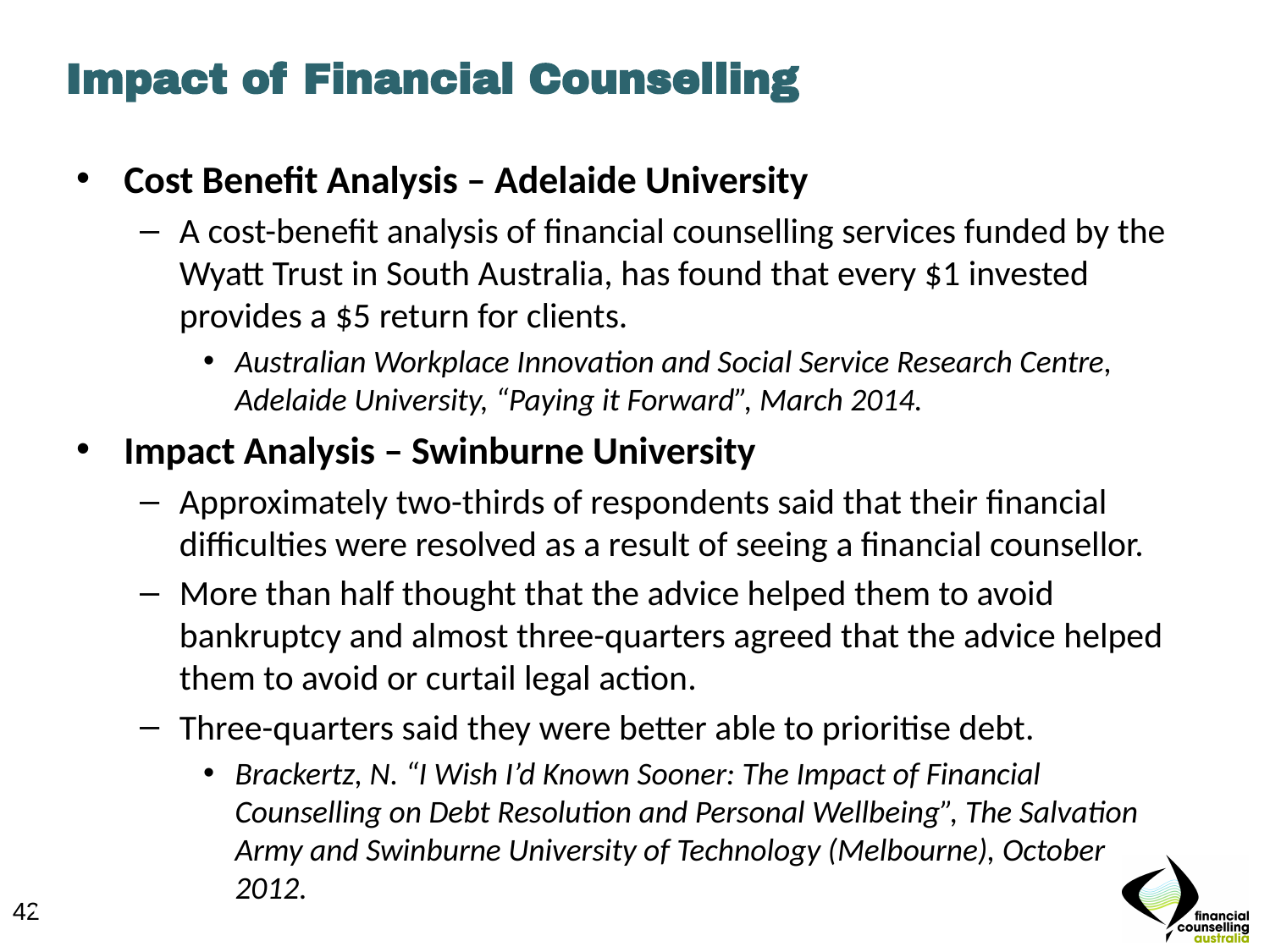

# Impact of Financial Counselling
Cost Benefit Analysis – Adelaide University
A cost-benefit analysis of financial counselling services funded by the Wyatt Trust in South Australia, has found that every $1 invested provides a $5 return for clients.
Australian Workplace Innovation and Social Service Research Centre,  Adelaide University, “Paying it Forward”, March 2014.
Impact Analysis – Swinburne University
Approximately two-thirds of respondents said that their financial difficulties were resolved as a result of seeing a financial counsellor.
More than half thought that the advice helped them to avoid bankruptcy and almost three-quarters agreed that the advice helped them to avoid or curtail legal action.
Three-quarters said they were better able to prioritise debt.
Brackertz, N. “I Wish I’d Known Sooner: The Impact of Financial Counselling on Debt Resolution and Personal Wellbeing”, The Salvation Army and Swinburne University of Technology (Melbourne), October 2012.

42